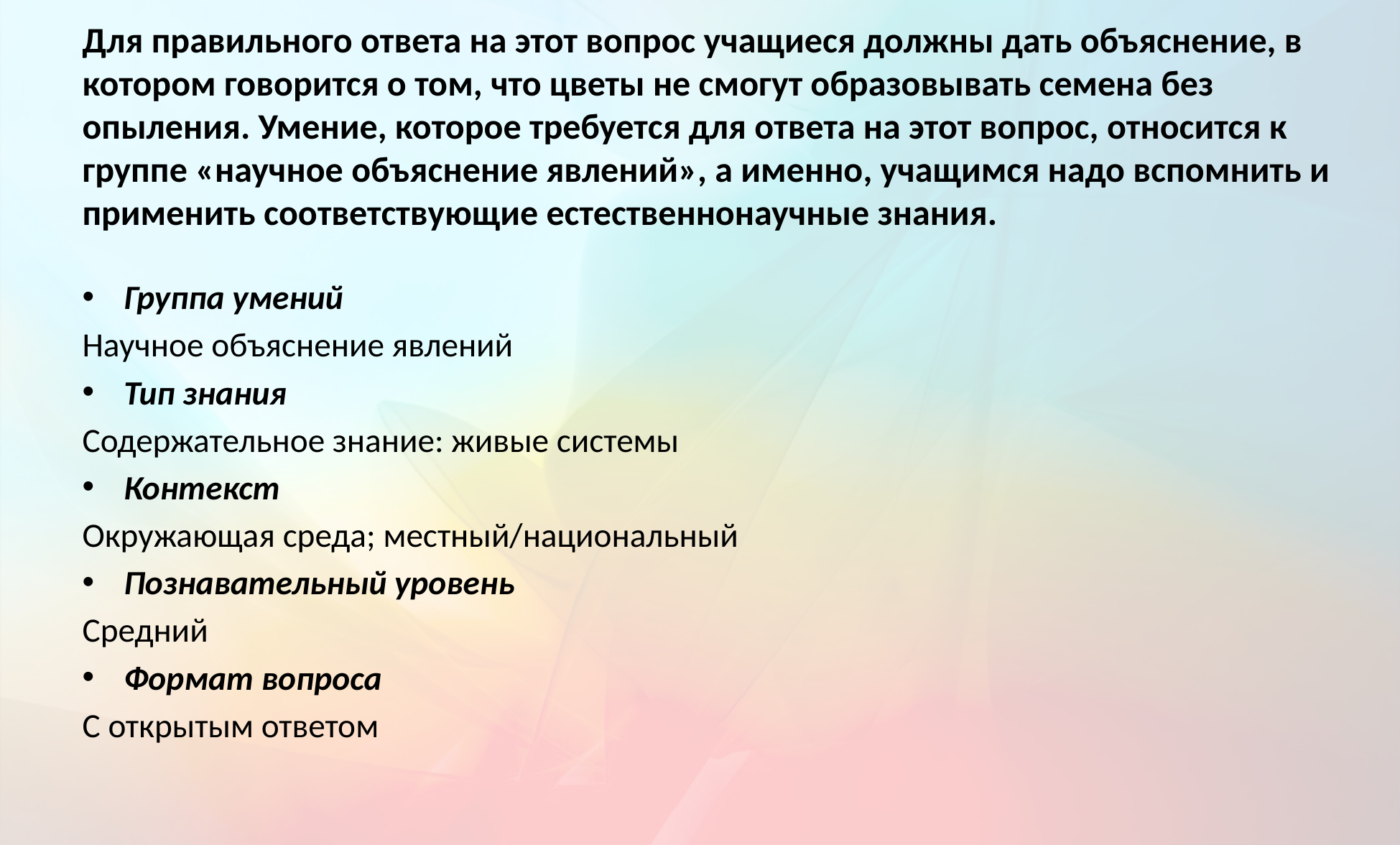

# Для правильного ответа на этот вопрос учащиеся должны дать объяснение, в котором говорится о том, что цветы не смогут образовывать семена без опыления. Умение, которое требуется для ответа на этот вопрос, относится к группе «научное объяснение явлений», а именно, учащимся надо вспомнить и применить соответствующие естественнонаучные знания.
Группа умений
Научное объяснение явлений
Тип знания
Содержательное знание: живые системы
Контекст
Окружающая среда; местный/национальный
Познавательный уровень
Средний
Формат вопроса
С открытым ответом